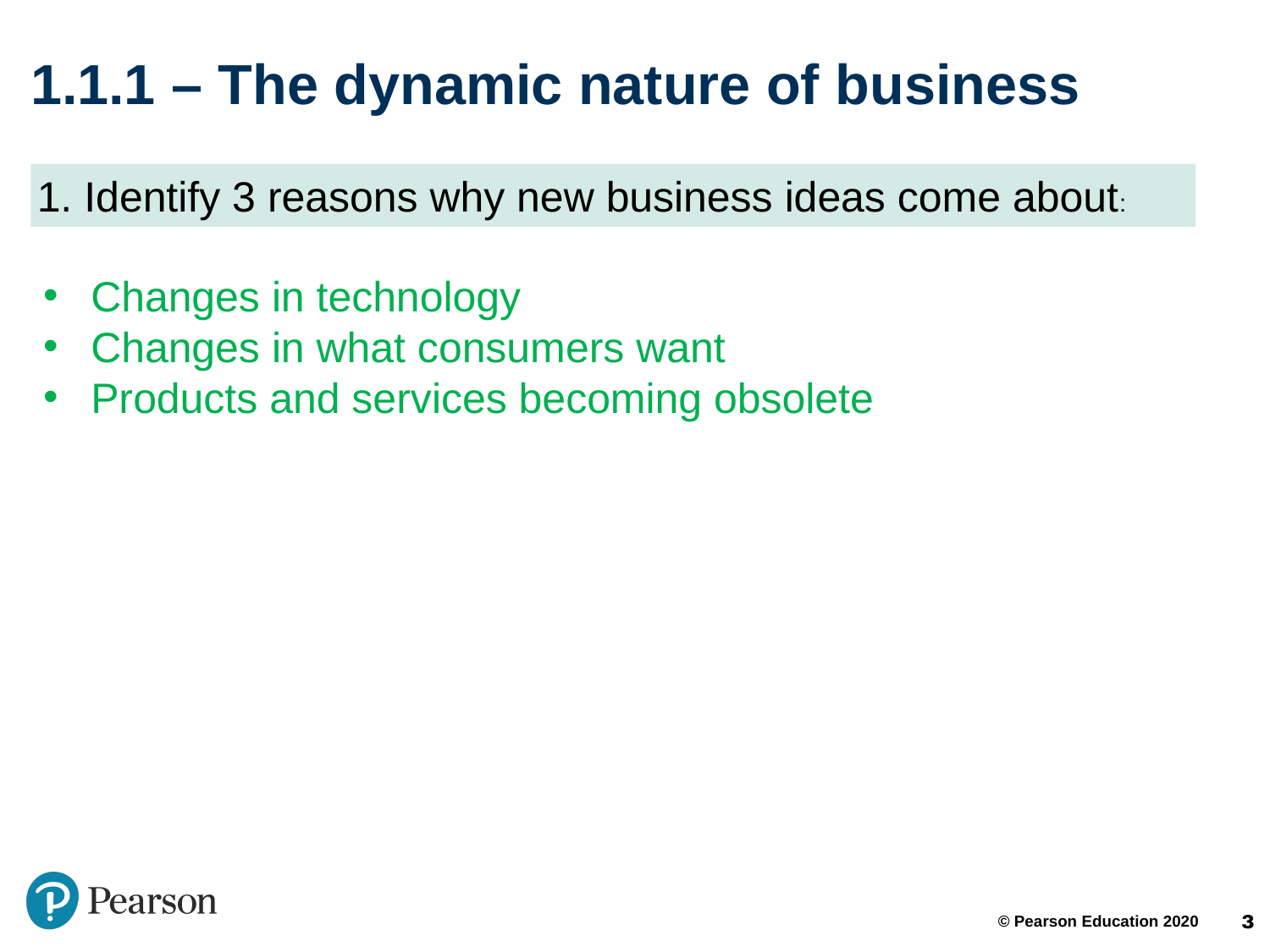

# 1.1.1 – The dynamic nature of business
1. Identify 3 reasons why new business ideas come about:
Changes in technology
Changes in what consumers want
Products and services becoming obsolete
3